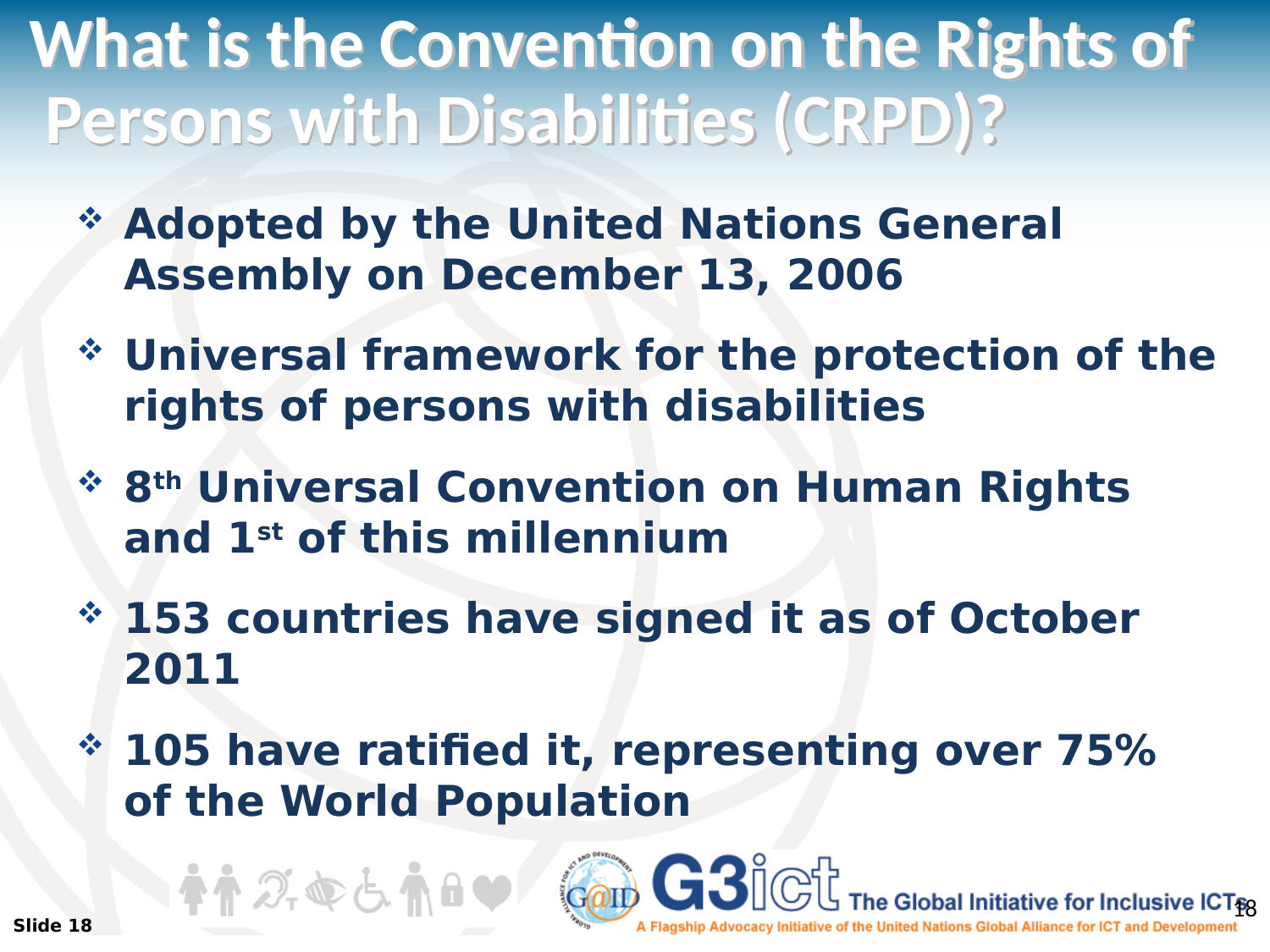

What is the Convention on the Rights of    Persons with Disabilities (CRPD)?
Adopted by the United Nations General Assembly on December 13, 2006
Universal framework for the protection of the rights of persons with disabilities
8th Universal Convention on Human Rights and 1st of this millennium
153 countries have signed it as of October 2011
105 have ratified it, representing over 75% of the World Population

18